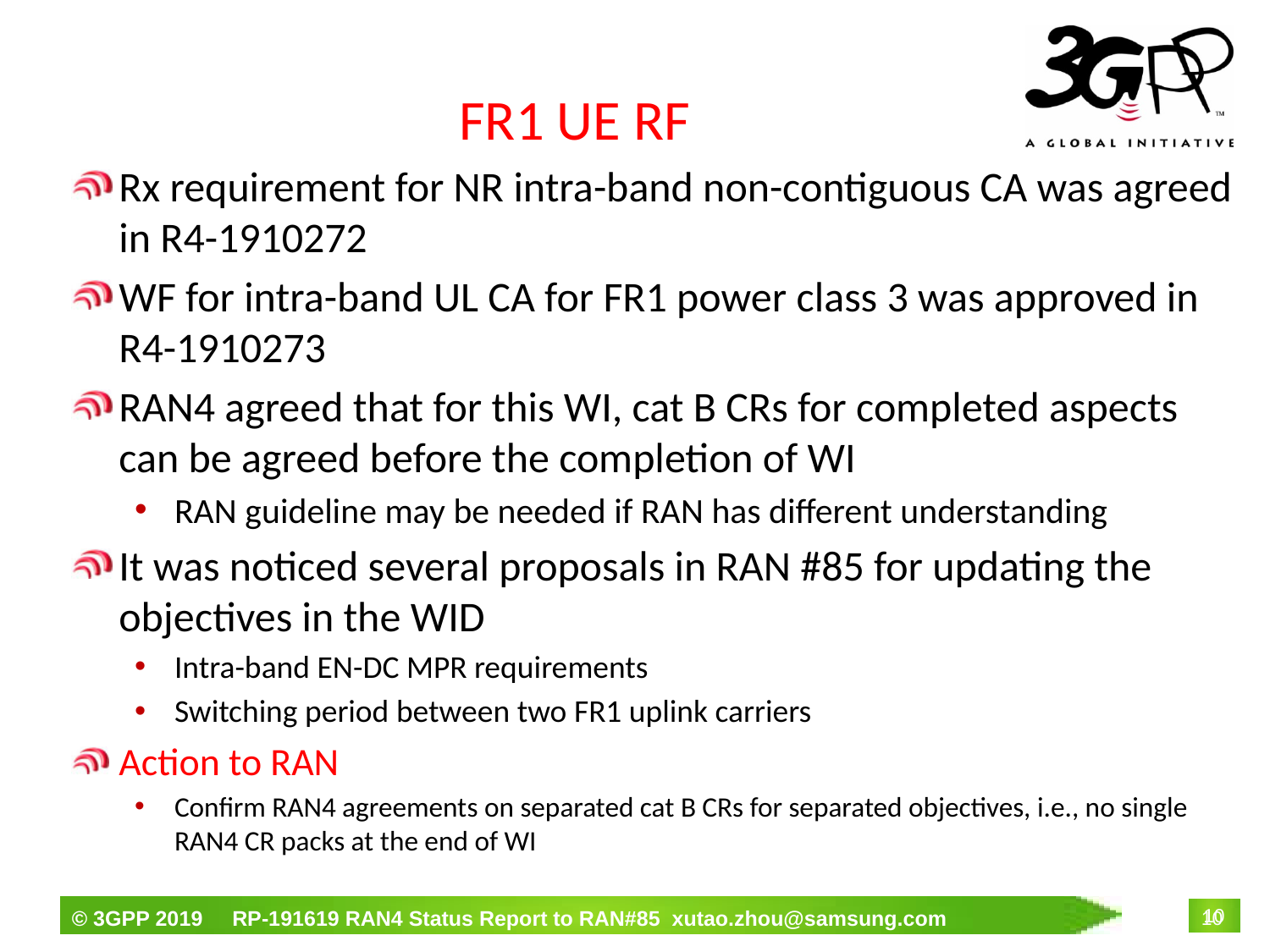

# FR1 UE RF
Rx requirement for NR intra-band non-contiguous CA was agreed in R4-1910272
WF for intra-band UL CA for FR1 power class 3 was approved in R4-1910273
RAN4 agreed that for this WI, cat B CRs for completed aspects can be agreed before the completion of WI
RAN guideline may be needed if RAN has different understanding
It was noticed several proposals in RAN #85 for updating the objectives in the WID
Intra-band EN-DC MPR requirements
Switching period between two FR1 uplink carriers
Action to RAN
Confirm RAN4 agreements on separated cat B CRs for separated objectives, i.e., no single RAN4 CR packs at the end of WI

10